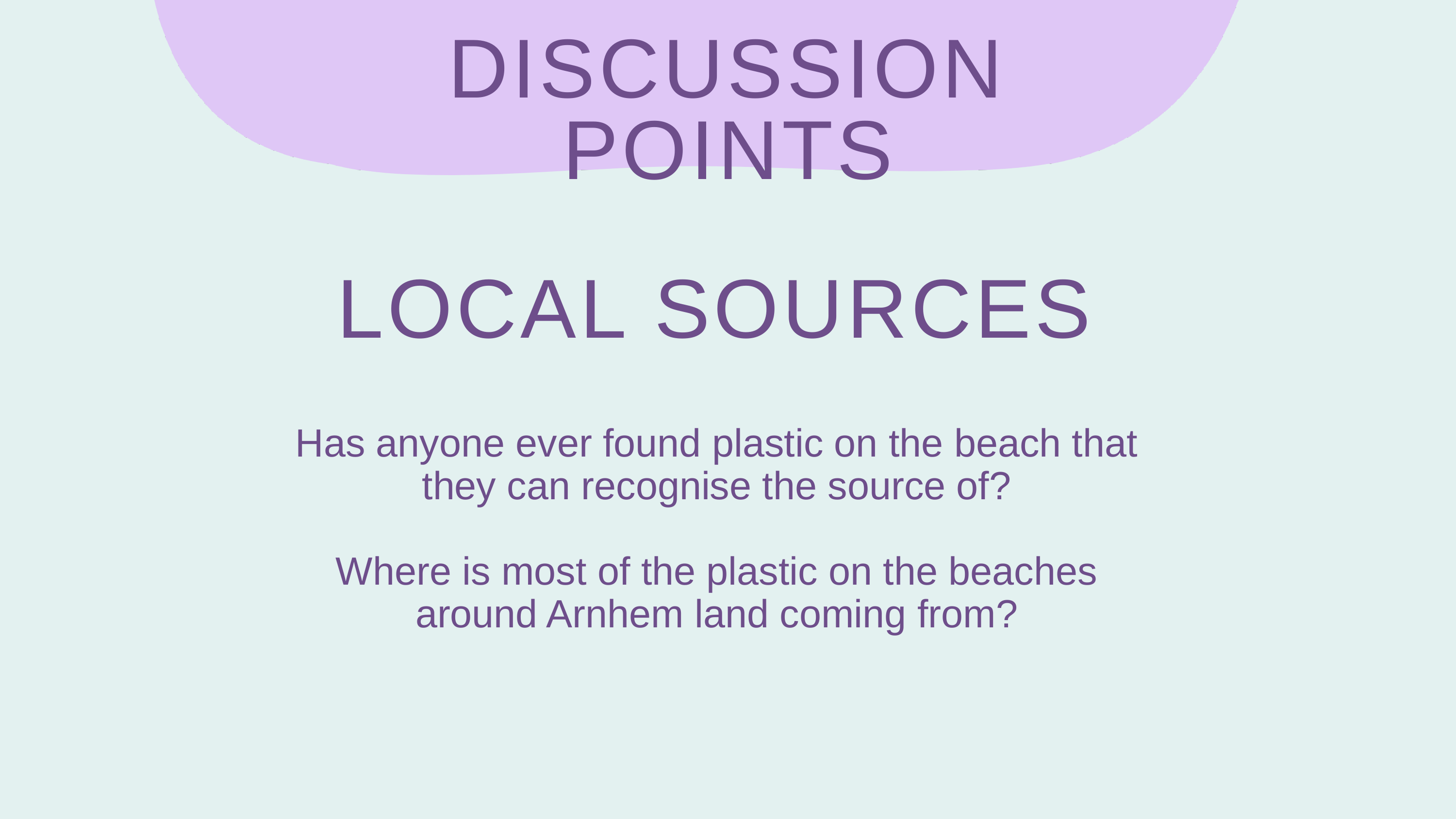

DISCUSSION POINTS
LOCAL SOURCES
Has anyone ever found plastic on the beach that they can recognise the source of?

Where is most of the plastic on the beaches around Arnhem land coming from?